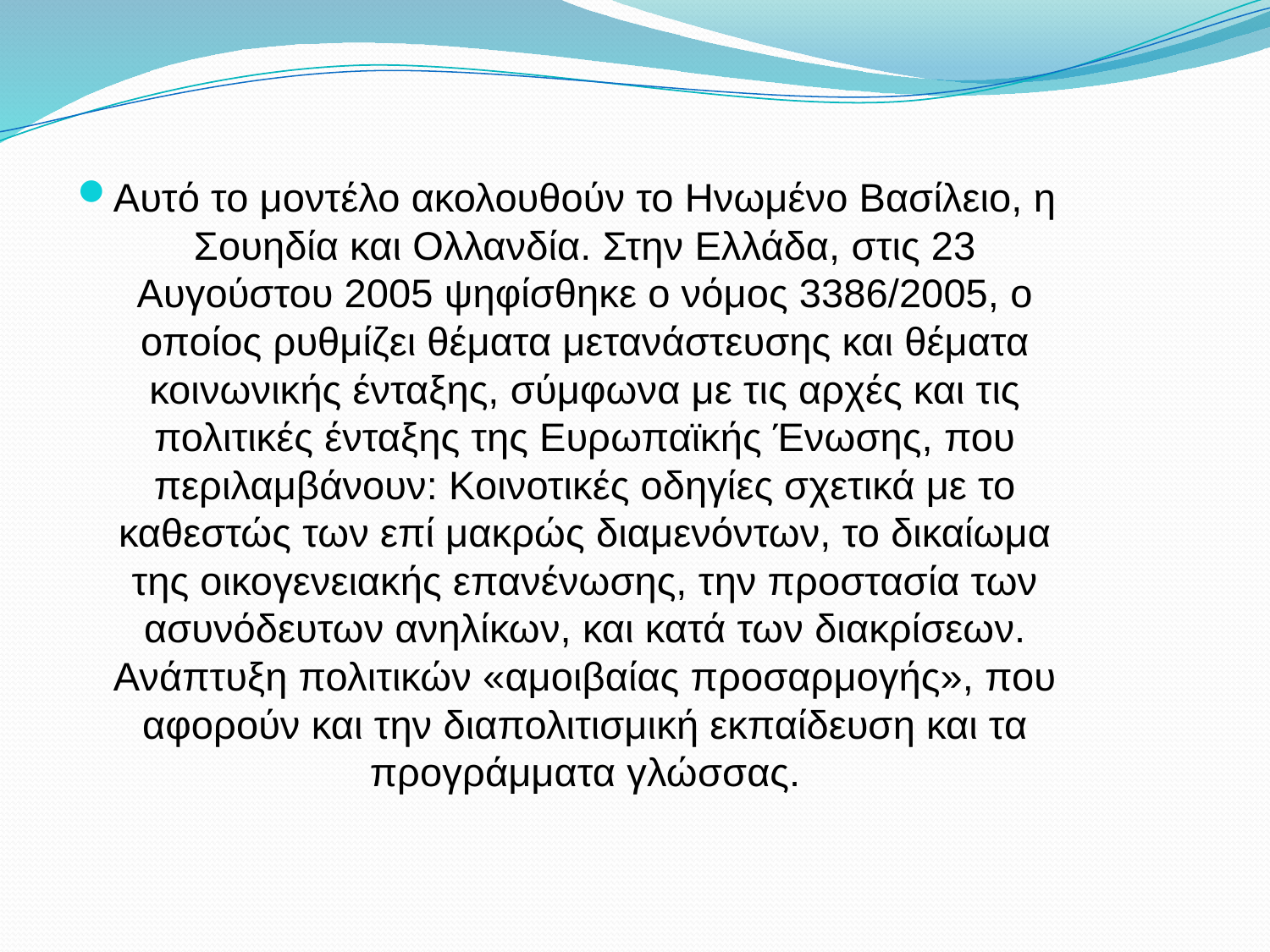

Αυτό το μοντέλο ακολουθούν το Ηνωμένο Βασίλειο, η Σουηδία και Ολλανδία. Στην Ελλάδα, στις 23 Αυγούστου 2005 ψηφίσθηκε ο νόμος 3386/2005, ο οποίος ρυθμίζει θέματα μετανάστευσης και θέματα κοινωνικής ένταξης, σύμφωνα με τις αρχές και τις πολιτικές ένταξης της Ευρωπαϊκής Ένωσης, που περιλαμβάνουν: Κοινοτικές οδηγίες σχετικά με το καθεστώς των επί μακρώς διαμενόντων, το δικαίωμα της οικογενειακής επανένωσης, την προστασία των ασυνόδευτων ανηλίκων, και κατά των διακρίσεων. Ανάπτυξη πολιτικών «αμοιβαίας προσαρμογής», που αφορούν και την διαπολιτισμική εκπαίδευση και τα προγράμματα γλώσσας.